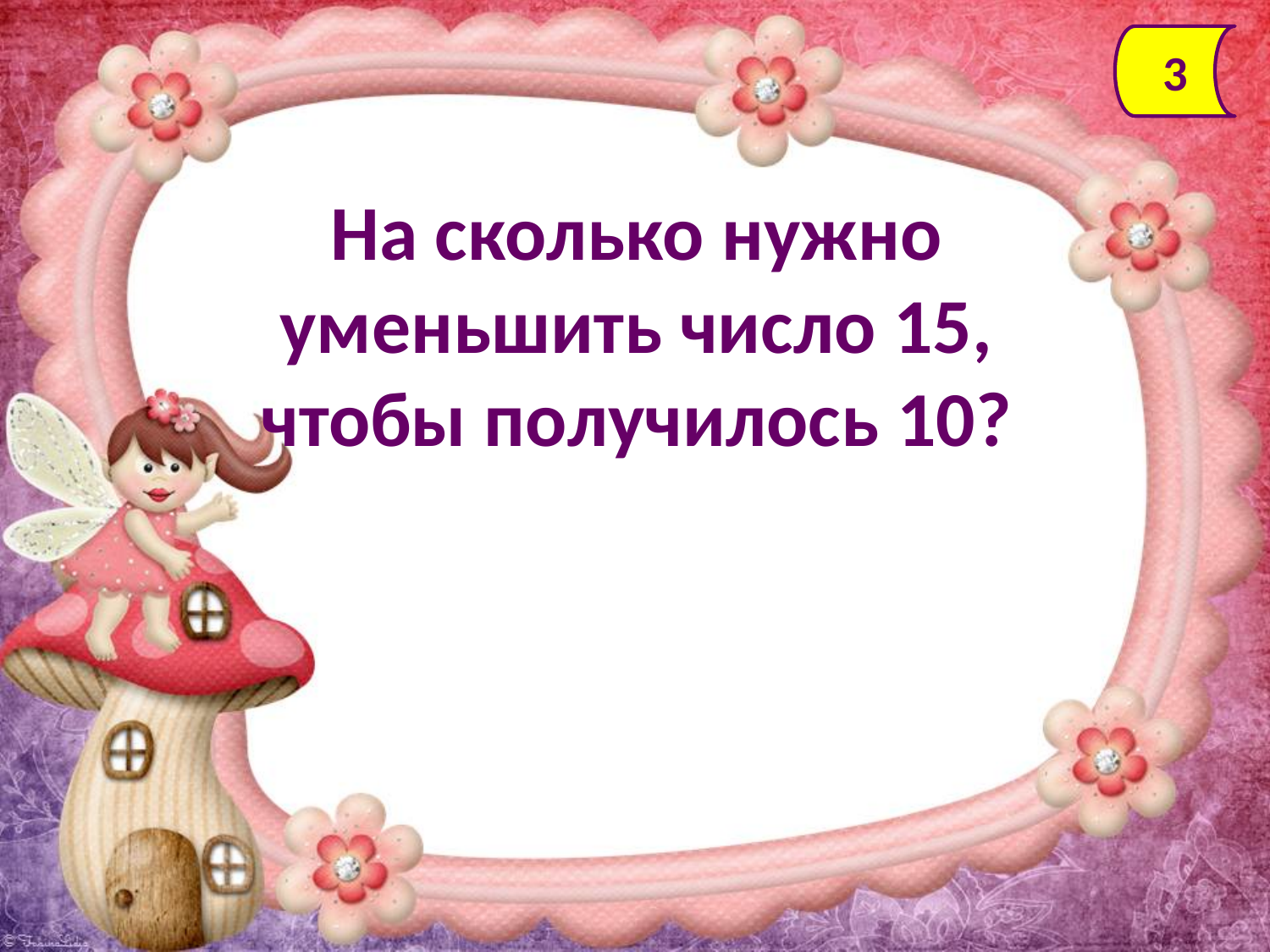

3
На сколько нужно уменьшить число 15, чтобы получилось 10?